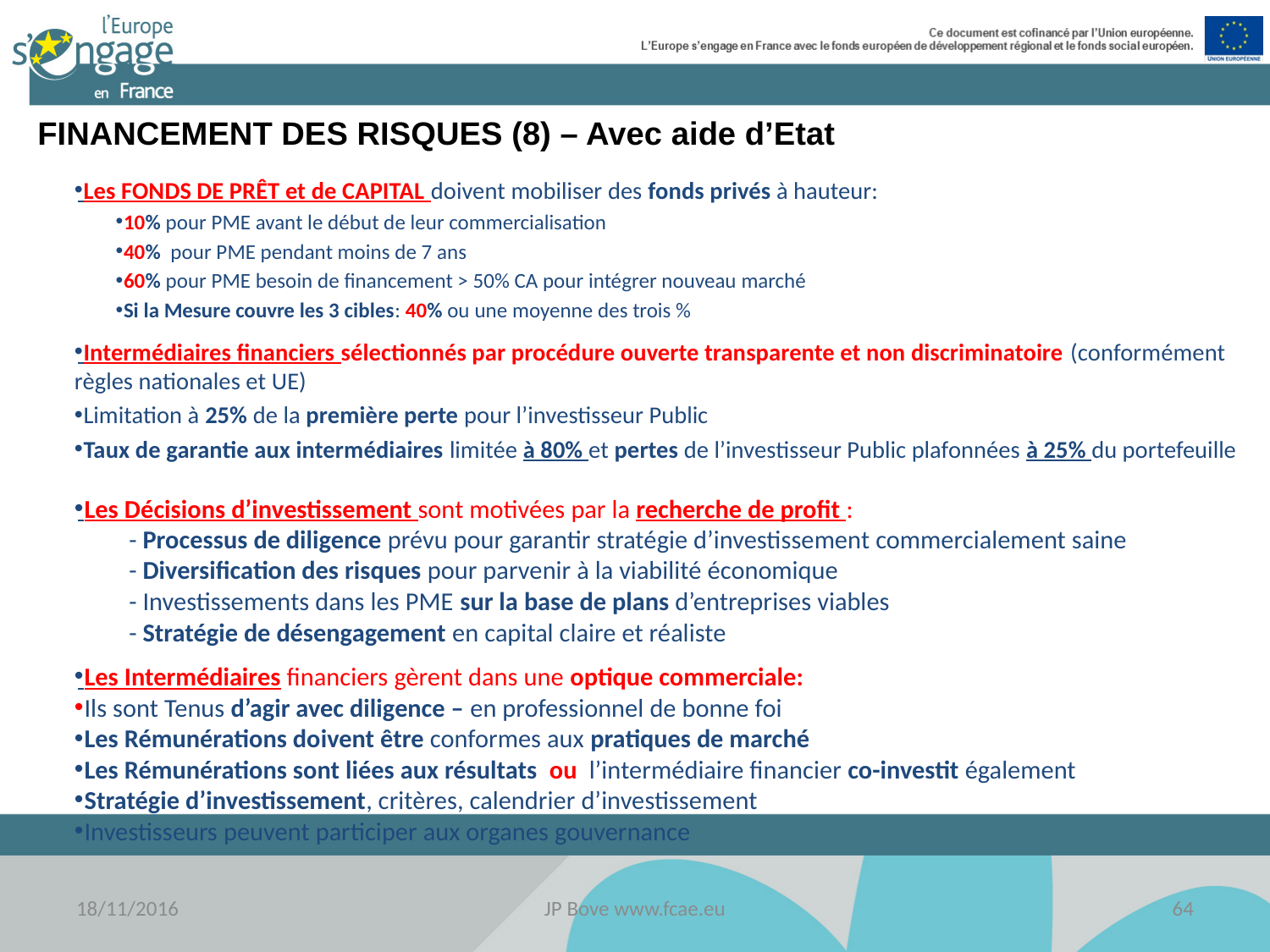

FINANCEMENT DES RISQUES (8) – Avec aide d’Etat
 Les FONDS DE PRÊT et de CAPITAL doivent mobiliser des fonds privés à hauteur:
 10% pour PME avant le début de leur commercialisation
 40%  pour PME pendant moins de 7 ans
 60% pour PME besoin de financement > 50% CA pour intégrer nouveau marché
 Si la Mesure couvre les 3 cibles: 40% ou une moyenne des trois %

 Intermédiaires financiers sélectionnés par procédure ouverte transparente et non discriminatoire (conformément règles nationales et UE)
 Limitation à 25% de la première perte pour l’investisseur Public
 Taux de garantie aux intermédiaires limitée à 80% et pertes de l’investisseur Public plafonnées à 25% du portefeuille

 Les Décisions d’investissement sont motivées par la recherche de profit :
	- Processus de diligence prévu pour garantir stratégie d’investissement commercialement saine
	- Diversification des risques pour parvenir à la viabilité économique
	- Investissements dans les PME sur la base de plans d’entreprises viables
	- Stratégie de désengagement en capital claire et réaliste

 Les Intermédiaires financiers gèrent dans une optique commerciale:
 Ils sont Tenus d’agir avec diligence – en professionnel de bonne foi
 Les Rémunérations doivent être conformes aux pratiques de marché
 Les Rémunérations sont liées aux résultats  ou  l’intermédiaire financier co-investit également
 Stratégie d’investissement, critères, calendrier d’investissement
 Investisseurs peuvent participer aux organes gouvernance

18/11/2016
JP Bove www.fcae.eu
64